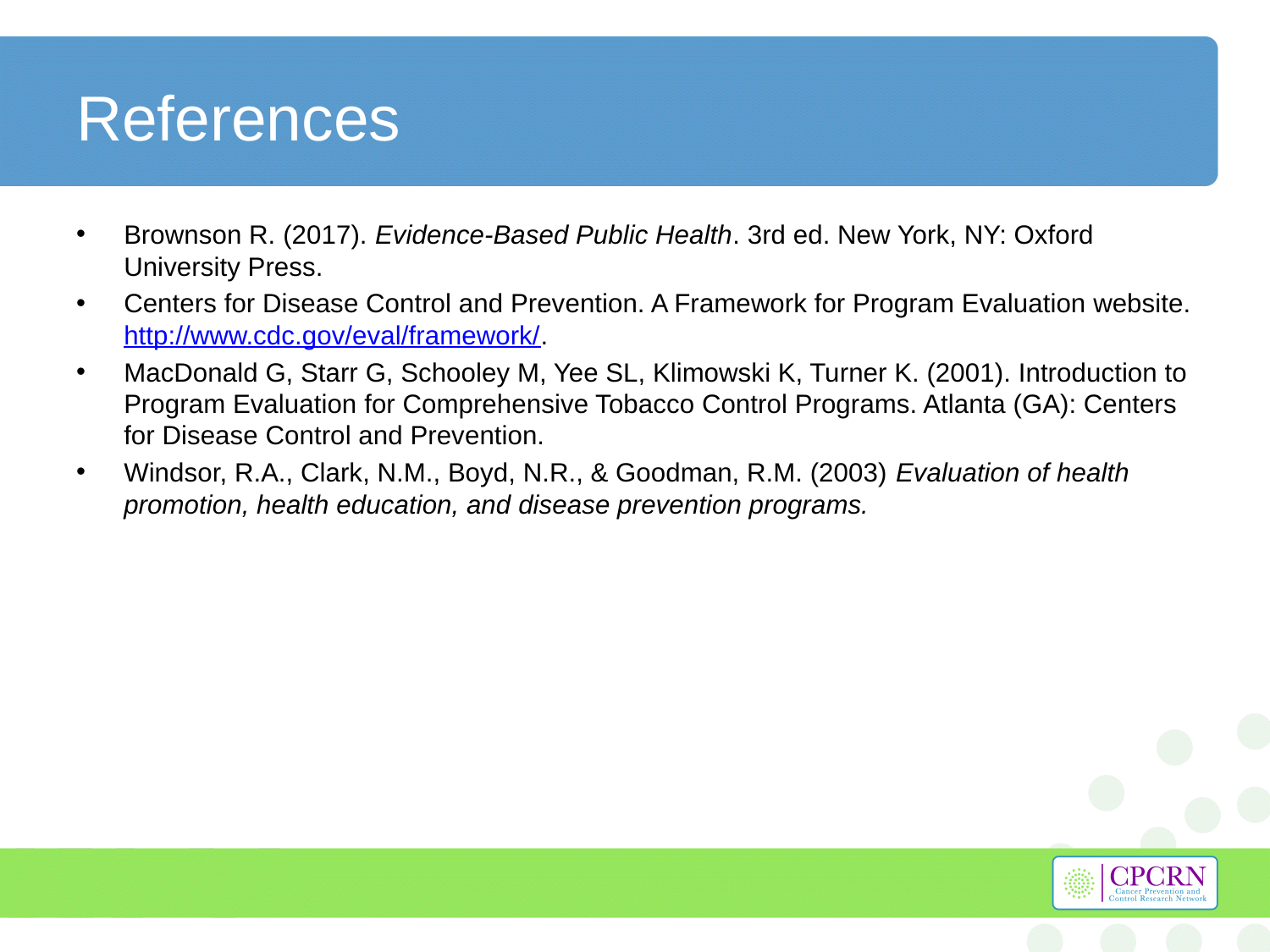

# References
Brownson R. (2017). Evidence-Based Public Health. 3rd ed. New York, NY: Oxford University Press.
Centers for Disease Control and Prevention. A Framework for Program Evaluation website. http://www.cdc.gov/eval/framework/.
MacDonald G, Starr G, Schooley M, Yee SL, Klimowski K, Turner K. (2001). Introduction to Program Evaluation for Comprehensive Tobacco Control Programs. Atlanta (GA): Centers for Disease Control and Prevention.
Windsor, R.A., Clark, N.M., Boyd, N.R., & Goodman, R.M. (2003) Evaluation of health promotion, health education, and disease prevention programs.